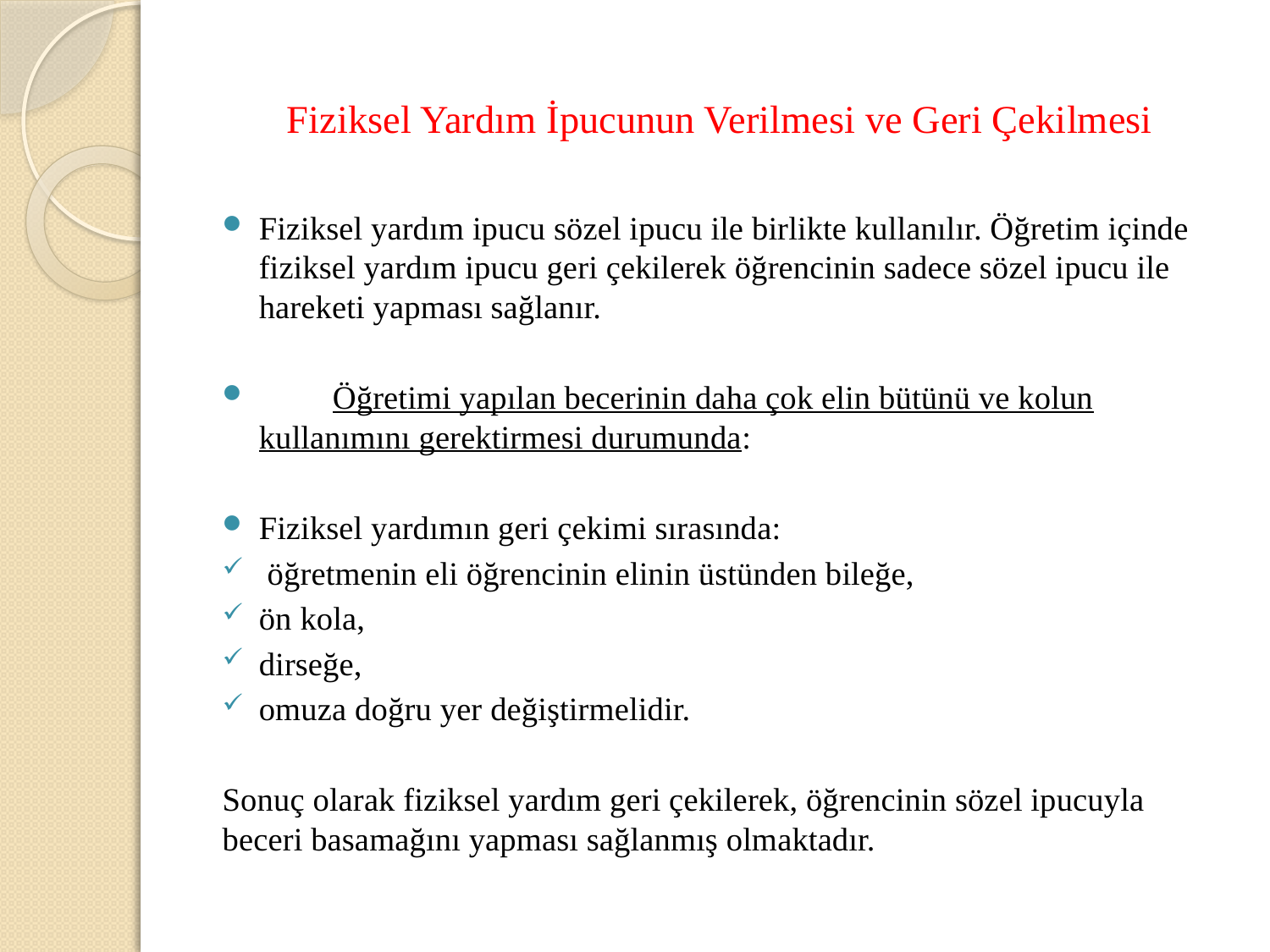

# Fiziksel Yardım İpucunun Verilmesi ve Geri Çekilmesi
Fiziksel yardım ipucu sözel ipucu ile birlikte kullanılır. Öğretim içinde fiziksel yardım ipucu geri çekilerek öğrencinin sadece sözel ipucu ile hareketi yapması sağlanır.

	Öğretimi yapılan becerinin daha çok elin bütünü ve kolun kullanımını gerektirmesi durumunda:

Fiziksel yardımın geri çekimi sırasında:
 öğretmenin eli öğrencinin elinin üstünden bileğe,
ön kola,
dirseğe,
omuza doğru yer değiştirmelidir.

Sonuç olarak fiziksel yardım geri çekilerek, öğrencinin sözel ipucuyla beceri basamağını yapması sağlanmış olmaktadır.